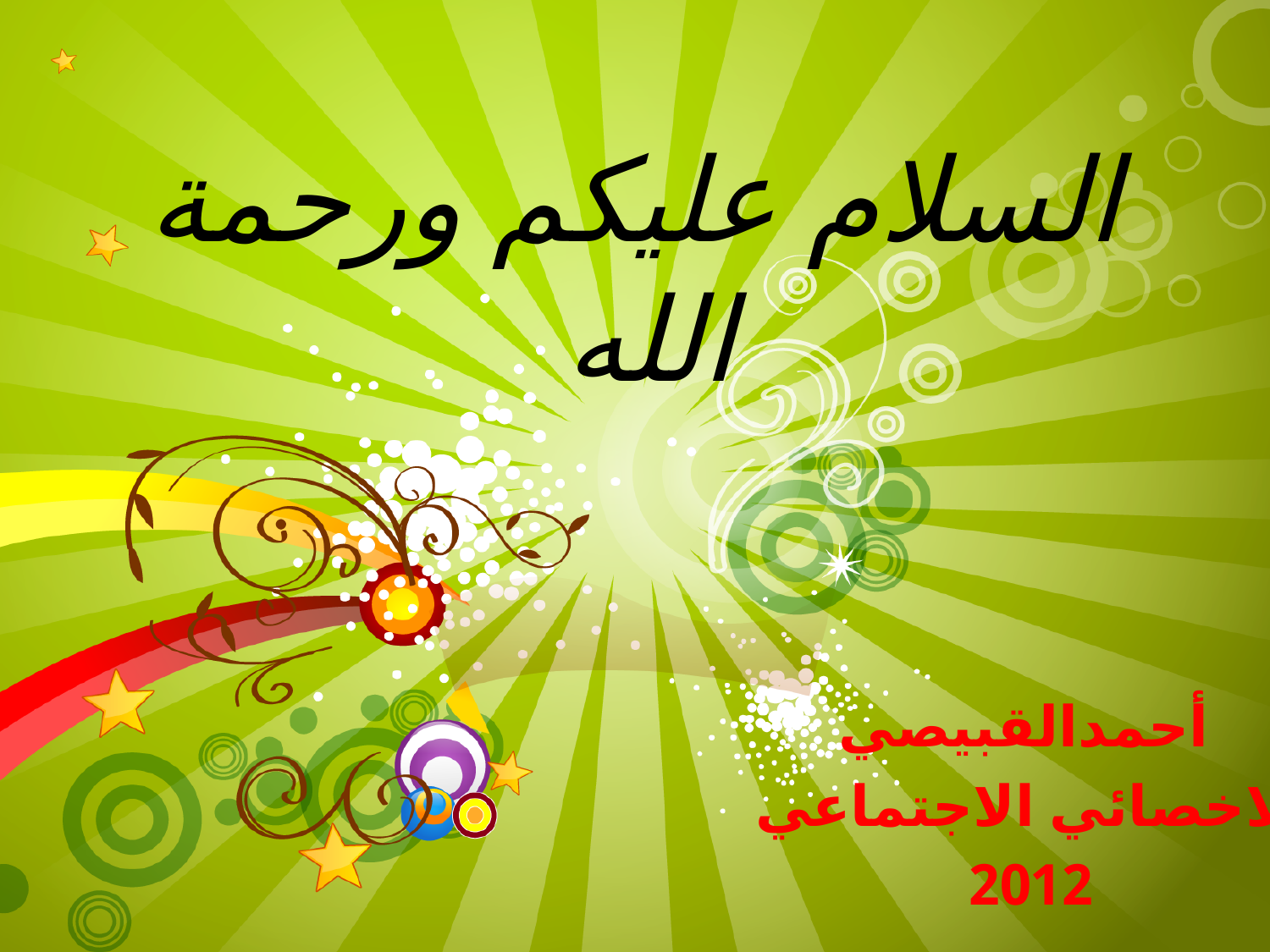

# السلام عليكم ورحمة الله
أحمدالقبيصي
الاخصائي الاجتماعي
2012